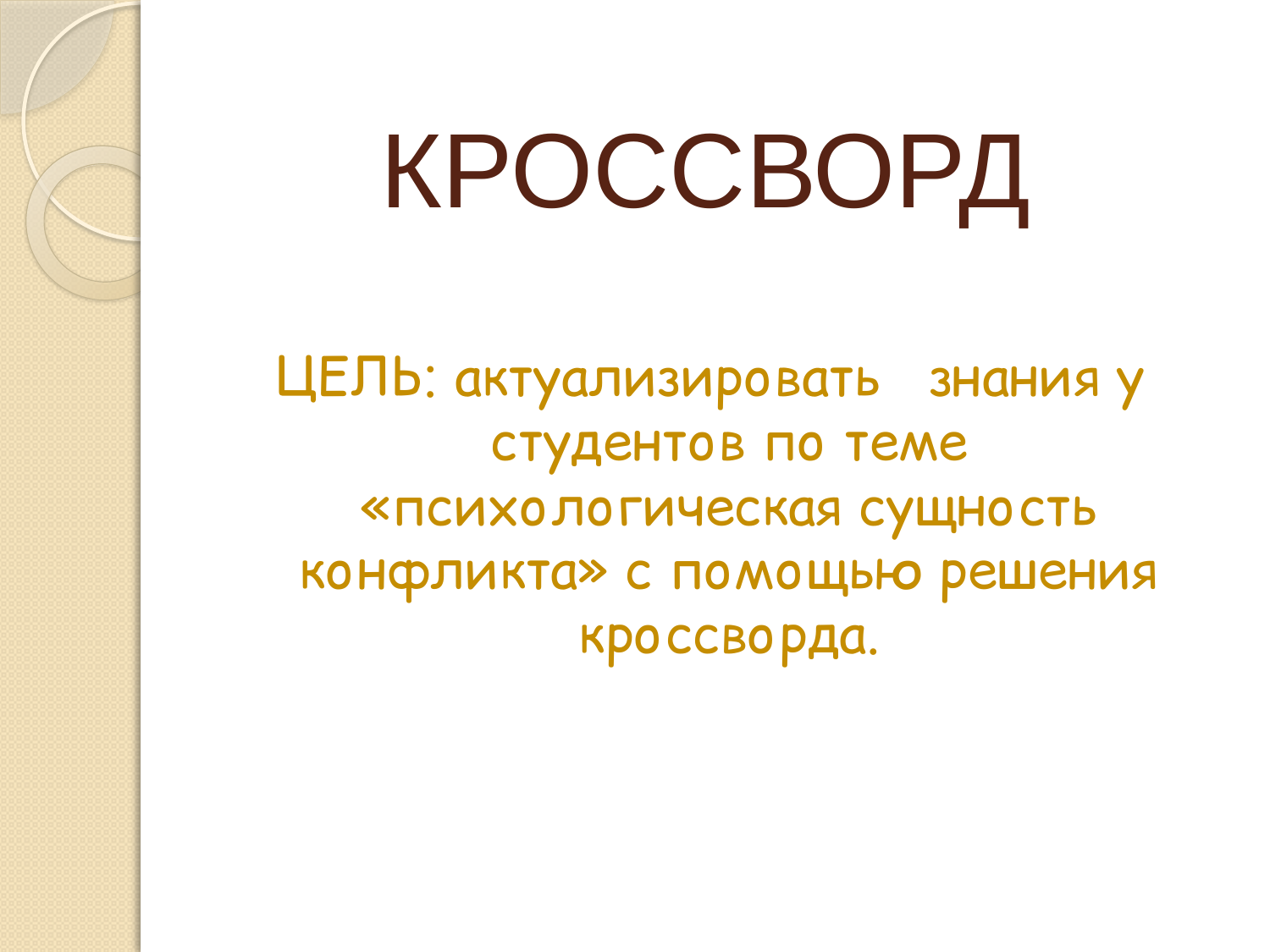

# КРОССВОРД
ЦЕЛЬ: актуализировать   знания у студентов по теме «психологическая сущность конфликта» с помощью решения кроссворда.